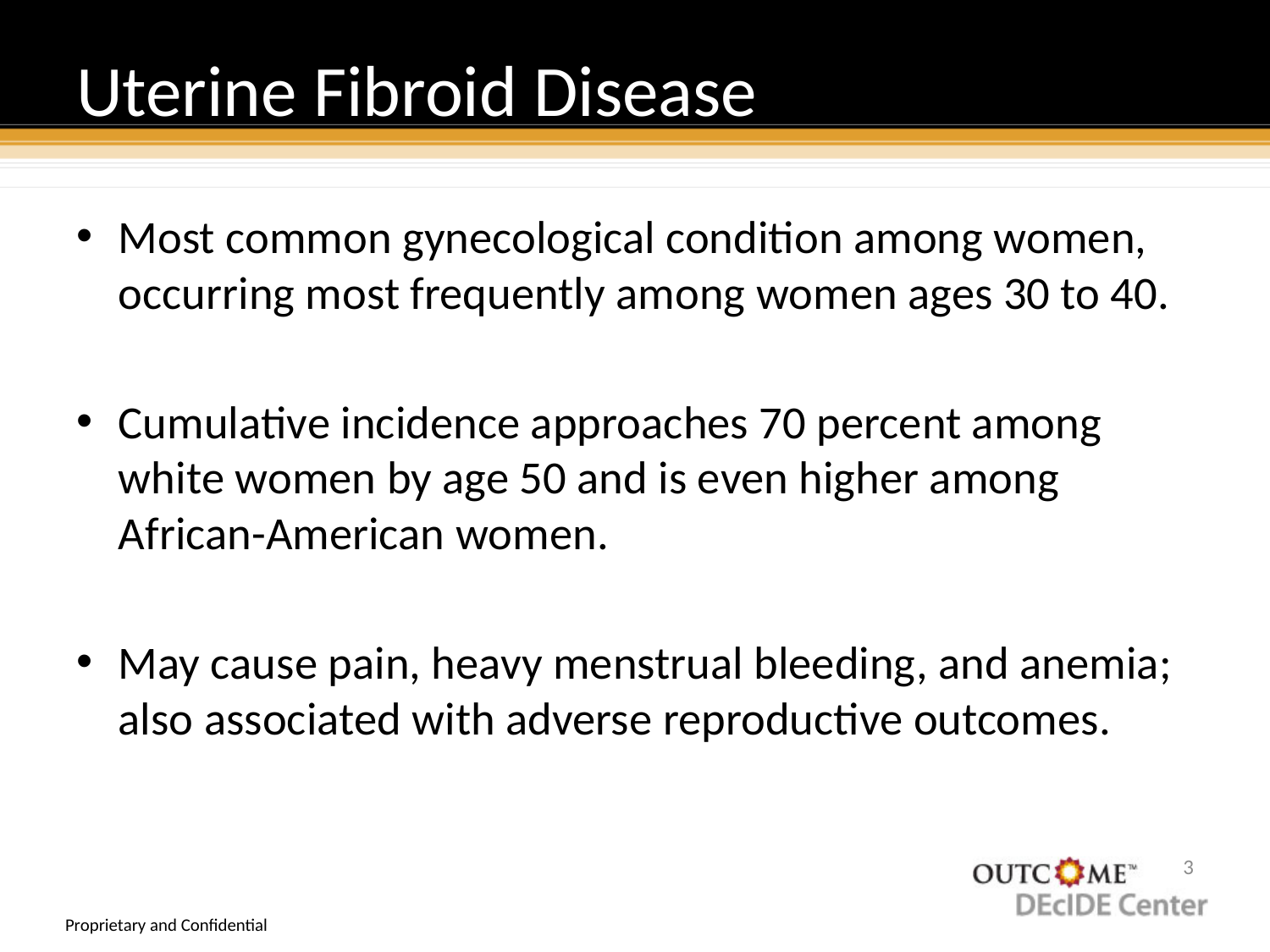

# Uterine Fibroid Disease
Most common gynecological condition among women, occurring most frequently among women ages 30 to 40.

Cumulative incidence approaches 70 percent among white women by age 50 and is even higher among African-American women.

May cause pain, heavy menstrual bleeding, and anemia; also associated with adverse reproductive outcomes.

3